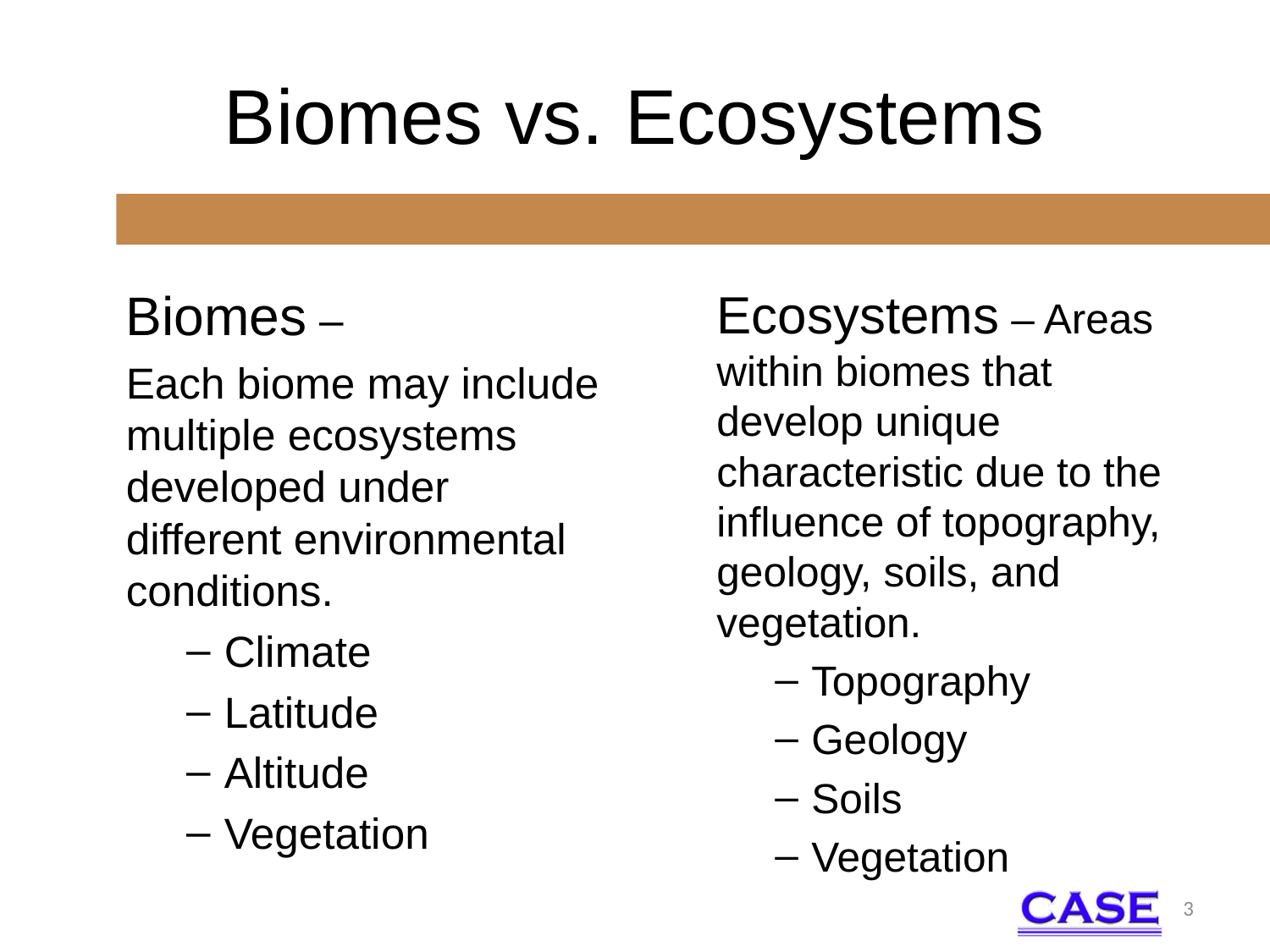

# Biomes vs. Ecosystems
Biomes –
Each biome may include multiple ecosystems developed under different environmental conditions.
Climate
Latitude
Altitude
Vegetation
Ecosystems – Areas within biomes that develop unique characteristic due to the influence of topography, geology, soils, and vegetation.
Topography
Geology
Soils
Vegetation
3